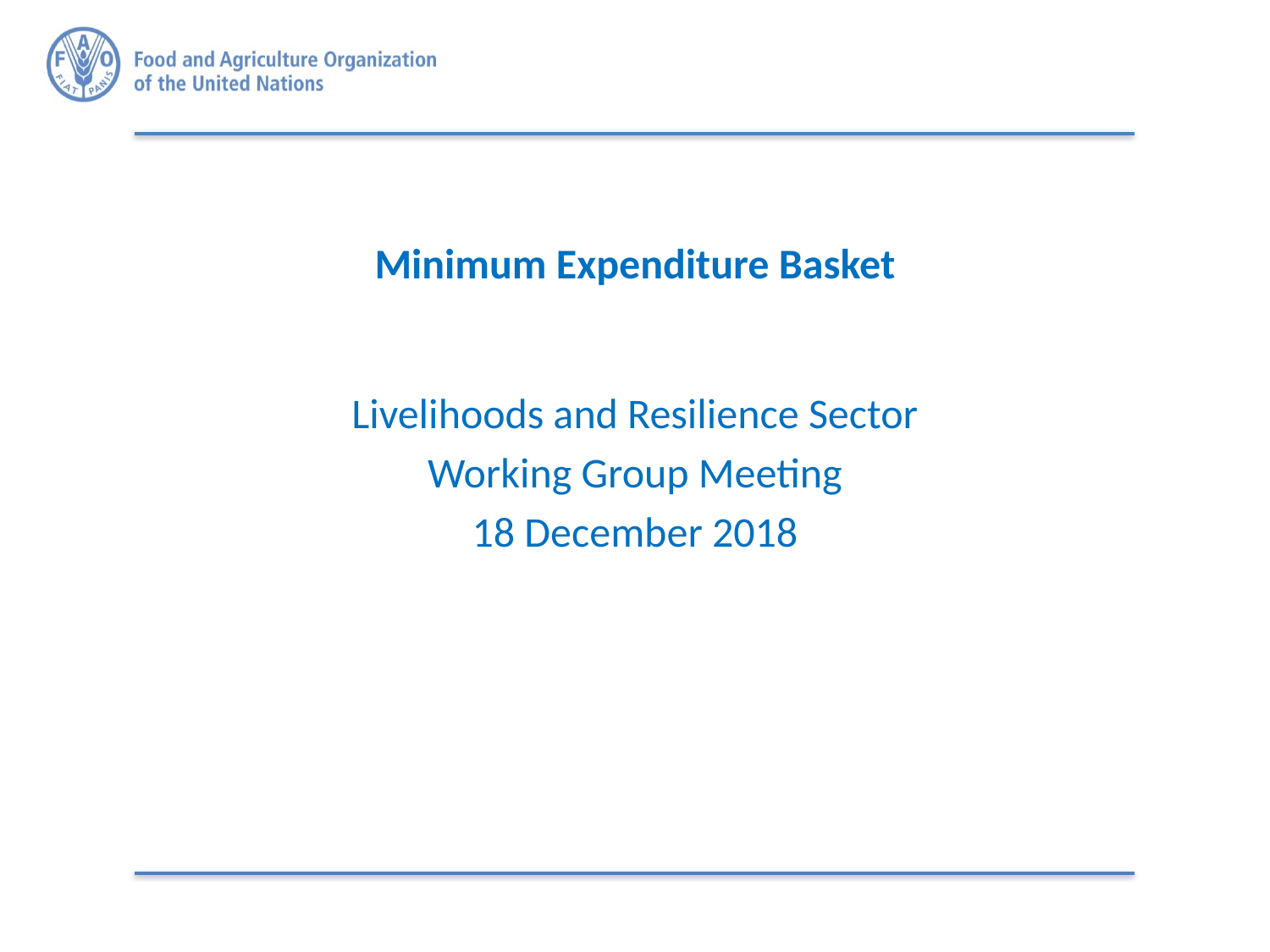

# Minimum Expenditure Basket
Livelihoods and Resilience Sector
Working Group Meeting
18 December 2018